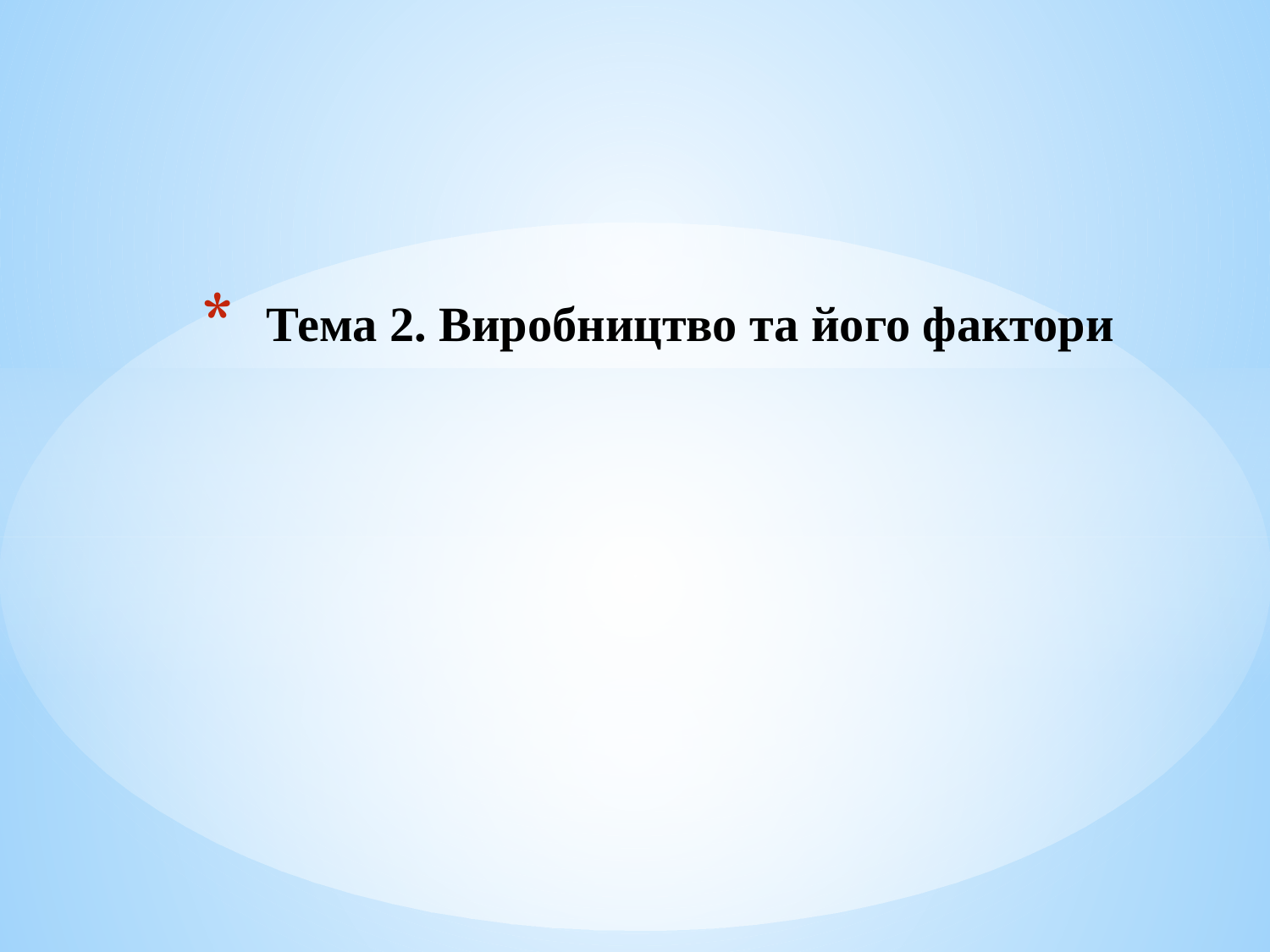

# Тема 2. Виробництво та його фактори